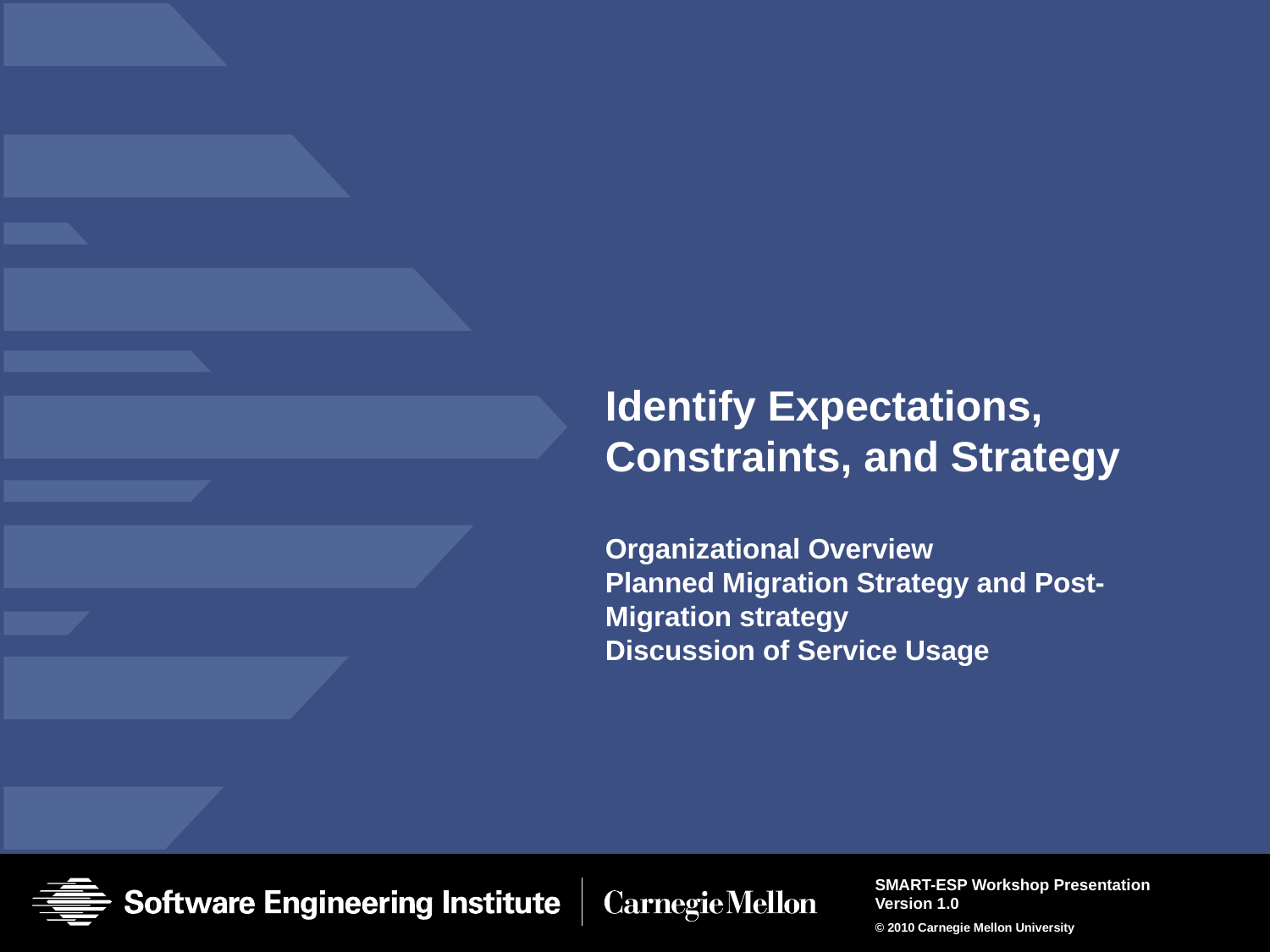

# Identify Expectations, Constraints, and Strategy Organizational Overview Planned Migration Strategy and Post-Migration strategy Discussion of Service Usage